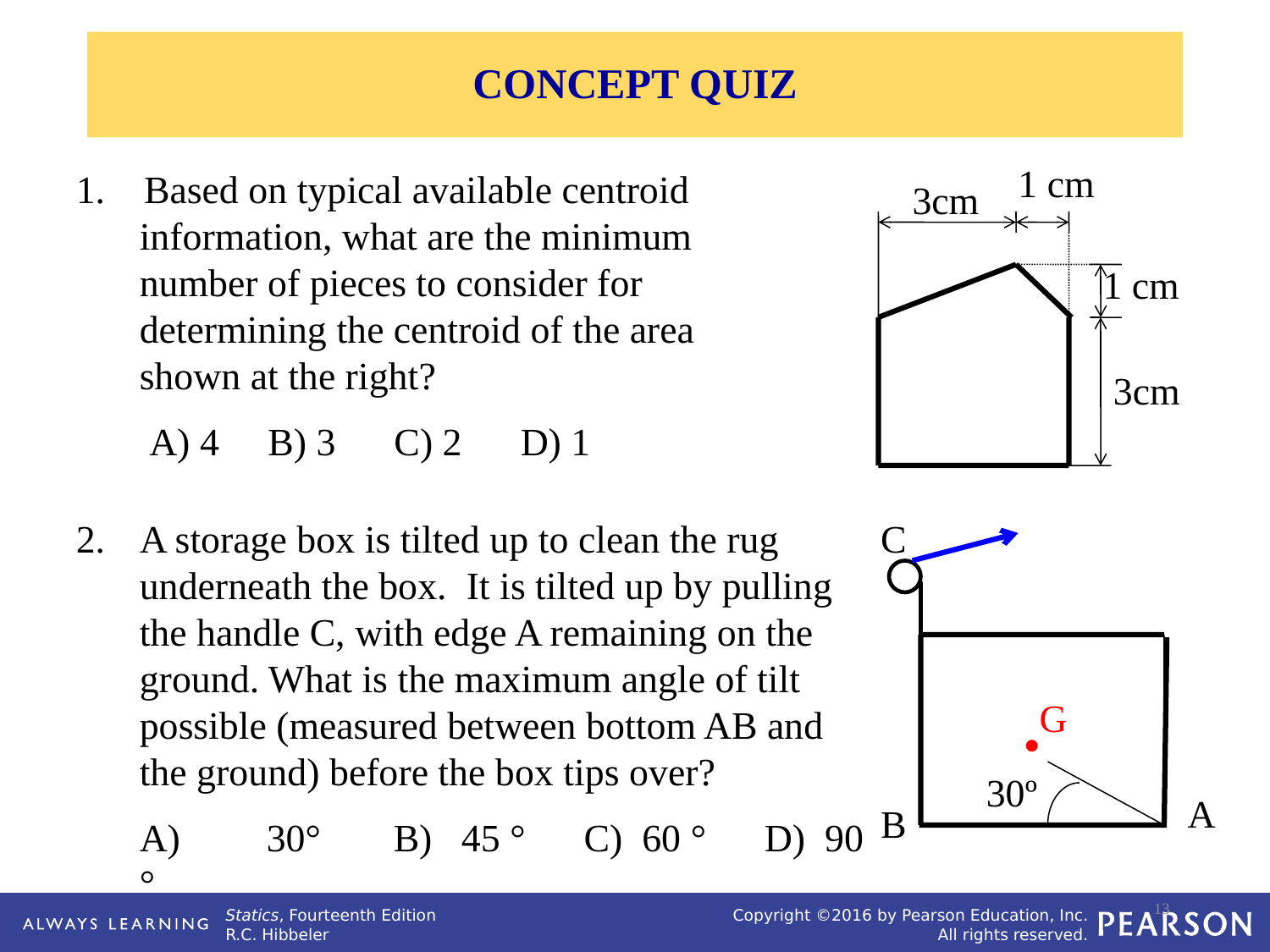

CONCEPT QUIZ
1 cm
3cm

1 cm

3cm

1.    Based on typical available centroid information, what are the minimum number of pieces to consider for determining the centroid of the area shown at the right?
	 A) 4     B) 3      C) 2      D) 1
2. 	A storage box is tilted up to clean the rug underneath the box.  It is tilted up by pulling the handle C, with edge A remaining on the ground. What is the maximum angle of tilt possible (measured between bottom AB and the ground) before the box tips over?
	A)	30°	B)   45 °      C)  60 °      D)  90 °
C

G

30º

A
B

13